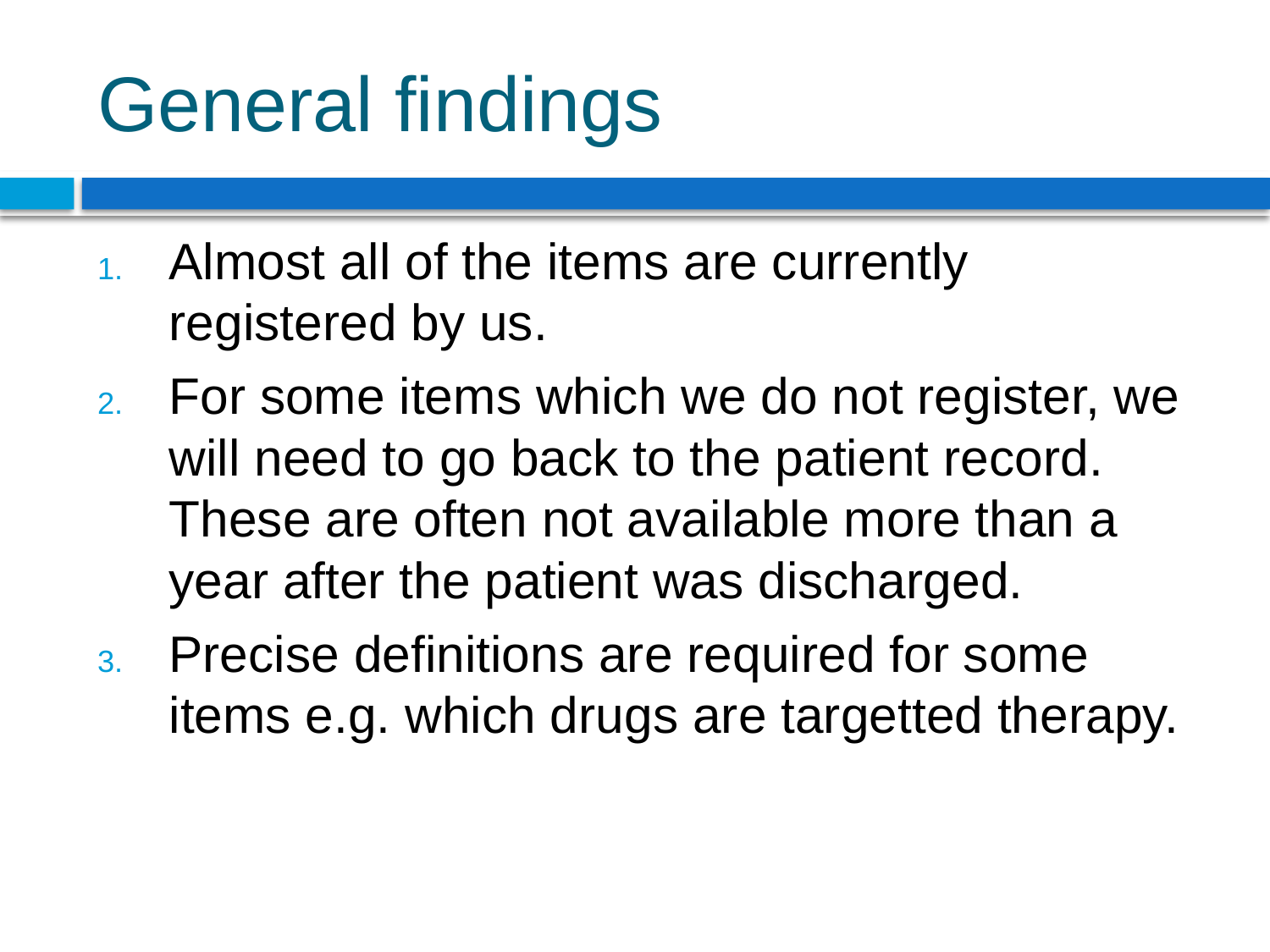

# General findings
Almost all of the items are currently registered by us.
For some items which we do not register, we will need to go back to the patient record. These are often not available more than a year after the patient was discharged.
Precise definitions are required for some items e.g. which drugs are targetted therapy.